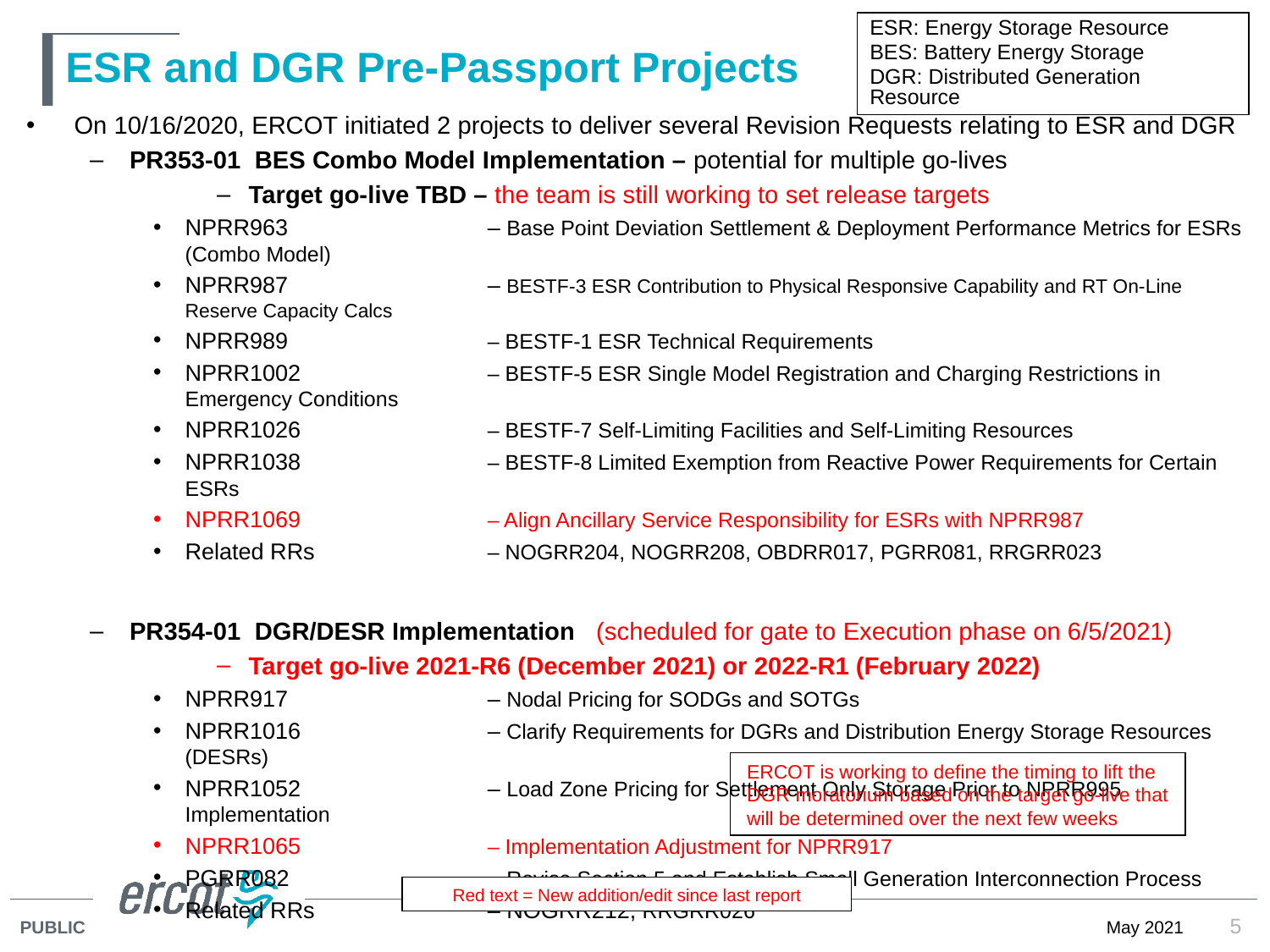

ESR: Energy Storage Resource
BES: Battery Energy Storage
DGR: Distributed Generation Resource
# ESR and DGR Pre-Passport Projects
On 10/16/2020, ERCOT initiated 2 projects to deliver several Revision Requests relating to ESR and DGR
PR353-01  BES Combo Model Implementation – potential for multiple go-lives
Target go-live TBD – the team is still working to set release targets
NPRR963 	– Base Point Deviation Settlement & Deployment Performance Metrics for ESRs (Combo Model)
NPRR987	– BESTF-3 ESR Contribution to Physical Responsive Capability and RT On-Line Reserve Capacity Calcs
NPRR989	– BESTF-1 ESR Technical Requirements
NPRR1002	– BESTF-5 ESR Single Model Registration and Charging Restrictions in Emergency Conditions
NPRR1026	– BESTF-7 Self-Limiting Facilities and Self-Limiting Resources
NPRR1038	– BESTF-8 Limited Exemption from Reactive Power Requirements for Certain ESRs
NPRR1069	– Align Ancillary Service Responsibility for ESRs with NPRR987
Related RRs	– NOGRR204, NOGRR208, OBDRR017, PGRR081, RRGRR023

PR354-01  DGR/DESR Implementation   (scheduled for gate to Execution phase on 6/5/2021)
Target go-live 2021-R6 (December 2021) or 2022-R1 (February 2022)
NPRR917	– Nodal Pricing for SODGs and SOTGs
NPRR1016	– Clarify Requirements for DGRs and Distribution Energy Storage Resources (DESRs)
NPRR1052	– Load Zone Pricing for Settlement Only Storage Prior to NPRR995 Implementation
NPRR1065	– Implementation Adjustment for NPRR917
PGRR082	– Revise Section 5 and Establish Small Generation Interconnection Process
Related RRs 	– NOGRR212, RRGRR026
ERCOT is working to define the timing to lift the DGR moratorium based on the target go-live that will be determined over the next few weeks
Red text = New addition/edit since last report
5